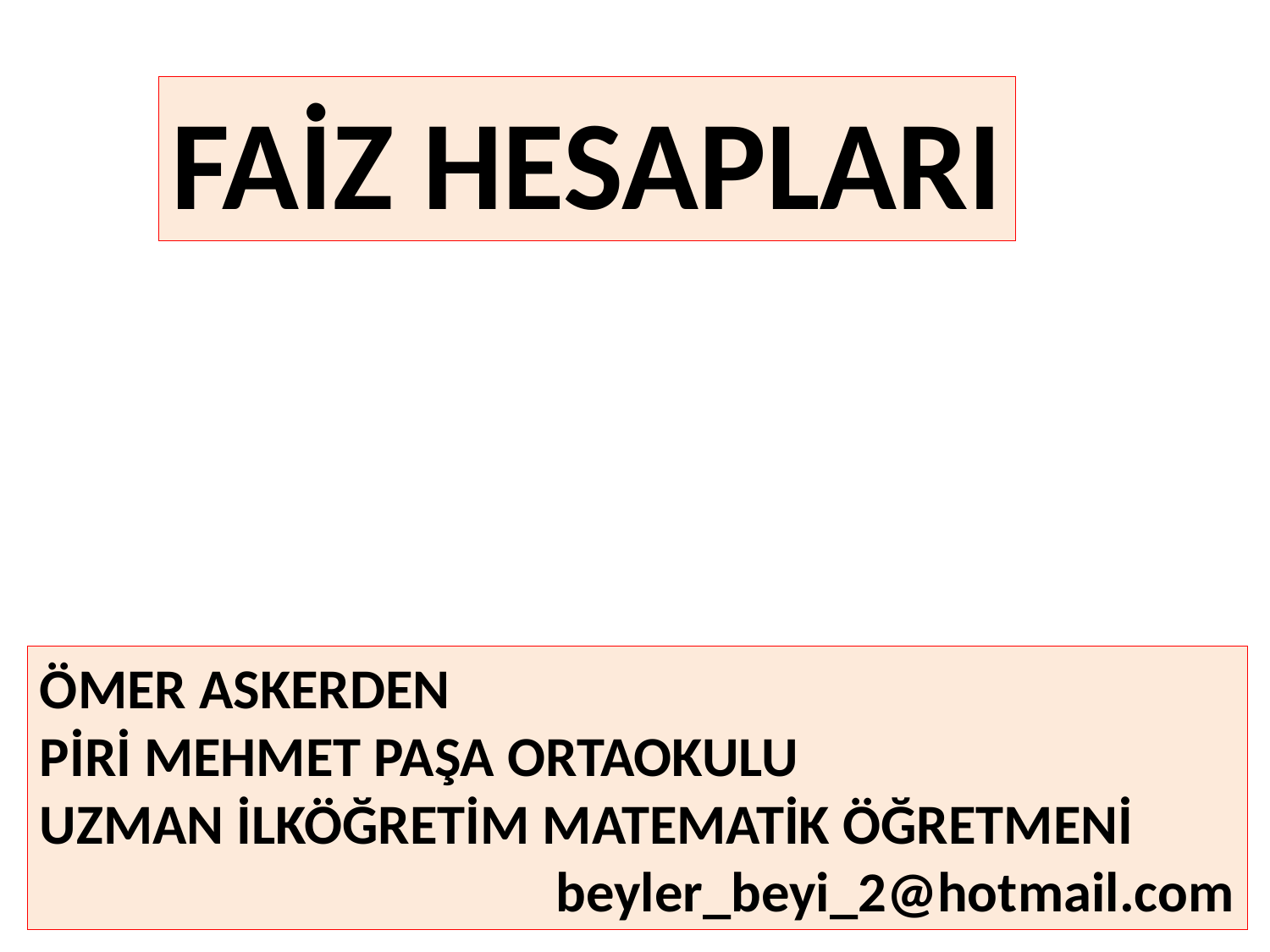

FAİZ HESAPLARI
ÖMER ASKERDEN
PİRİ MEHMET PAŞA ORTAOKULU
UZMAN İLKÖĞRETİM MATEMATİK ÖĞRETMENİ
beyler_beyi_2@hotmail.com